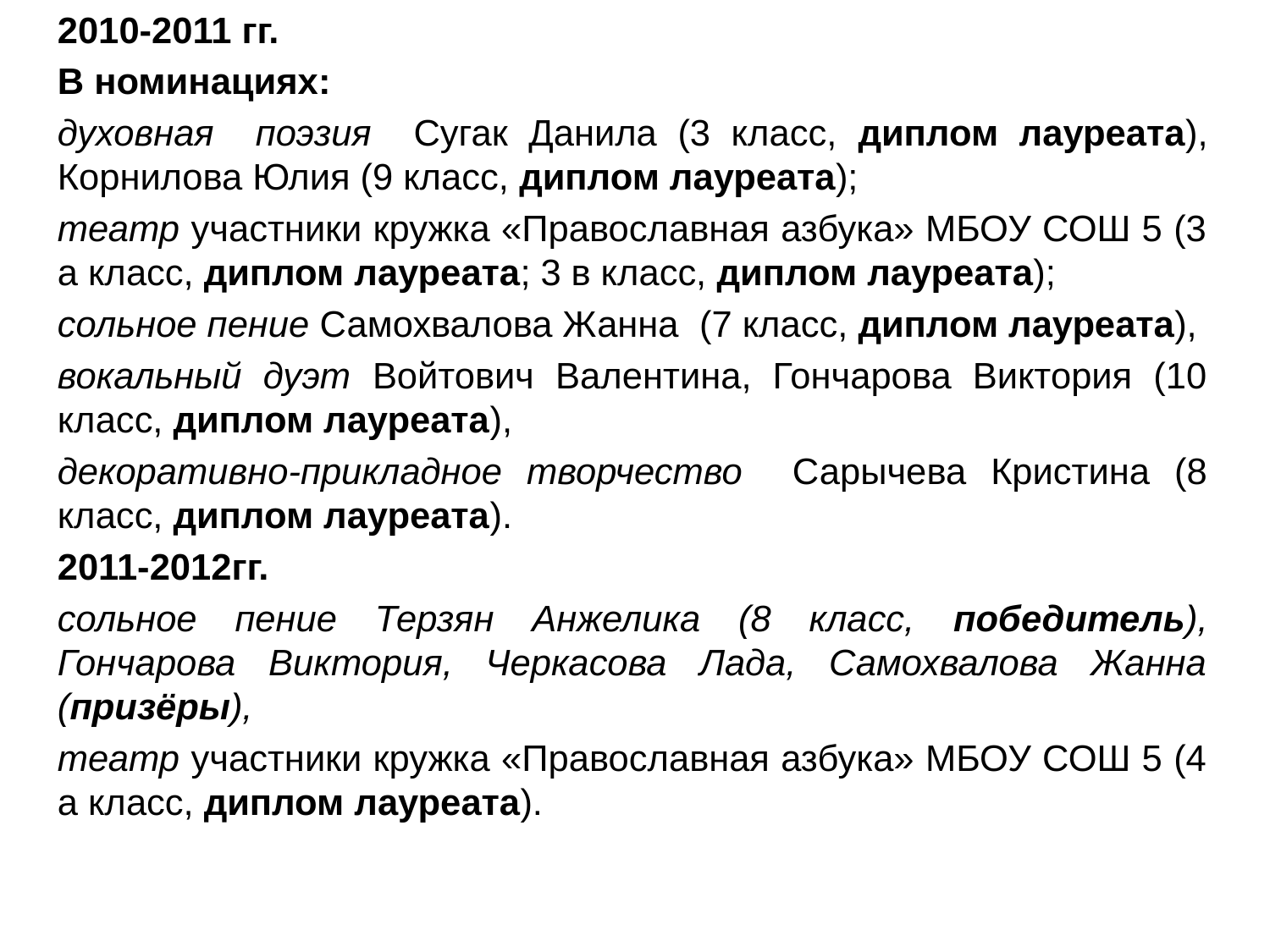

2010-2011 гг.
В номинациях:
духовная  поэзия  Сугак Данила (3 класс, диплом лауреата), Корнилова Юлия (9 класс, диплом лауреата);
театр участники кружка «Православная азбука» МБОУ СОШ 5 (3 а класс, диплом лауреата; 3 в класс, диплом лауреата);
сольное пение Самохвалова Жанна  (7 класс, диплом лауреата),
вокальный дуэт Войтович Валентина, Гончарова Виктория (10 класс, диплом лауреата),
декоративно-прикладное творчество  Сарычева Кристина (8 класс, диплом лауреата).
2011-2012гг.
сольное пение Терзян Анжелика (8 класс, победитель), Гончарова Виктория, Черкасова Лада, Самохвалова Жанна (призёры),
театр участники кружка «Православная азбука» МБОУ СОШ 5 (4 а класс, диплом лауреата).